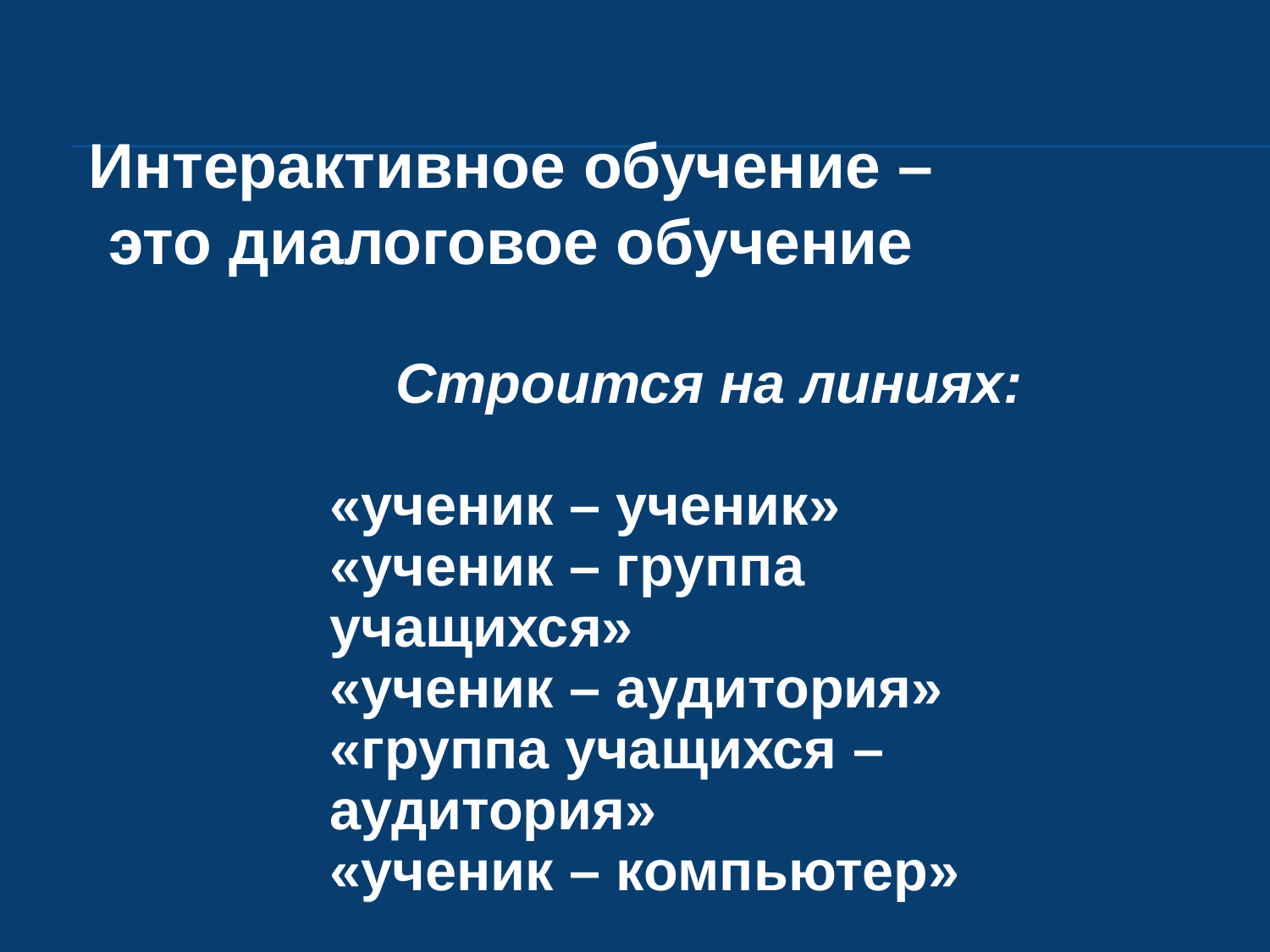

Интерактивное обучение – это диалоговое обучение
Строится на линиях:

«ученик – ученик»
«ученик – группа учащихся»
«ученик – аудитория»
«группа учащихся – аудитория»
«ученик – компьютер»